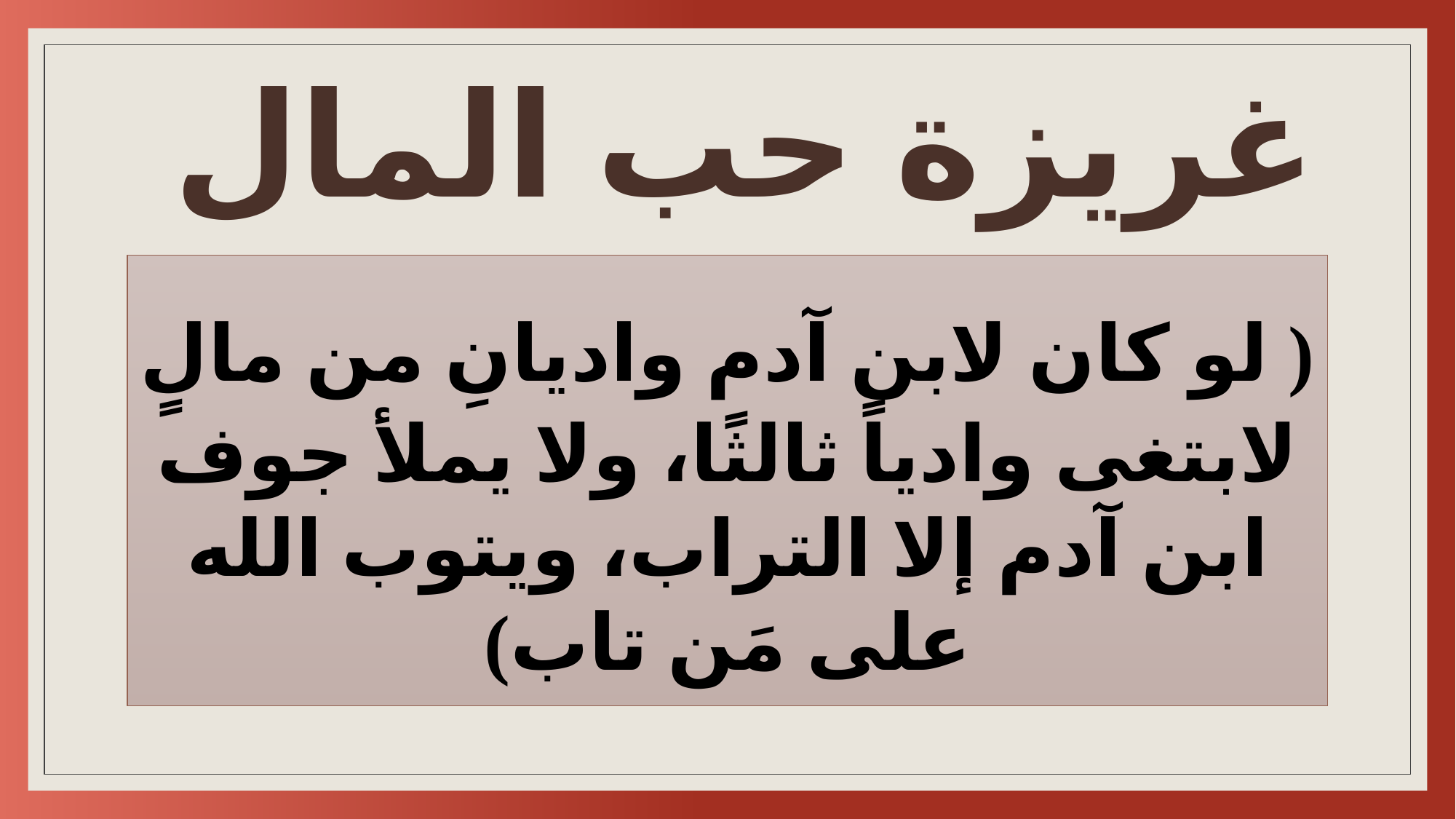

# غريزة حب المال

( لو كان لابن آدم واديانِ من مالٍ
لابتغى وادياً ثالثًا، ولا يملأ جوف ابن آدم إلا التراب، ويتوب الله على مَن تاب)